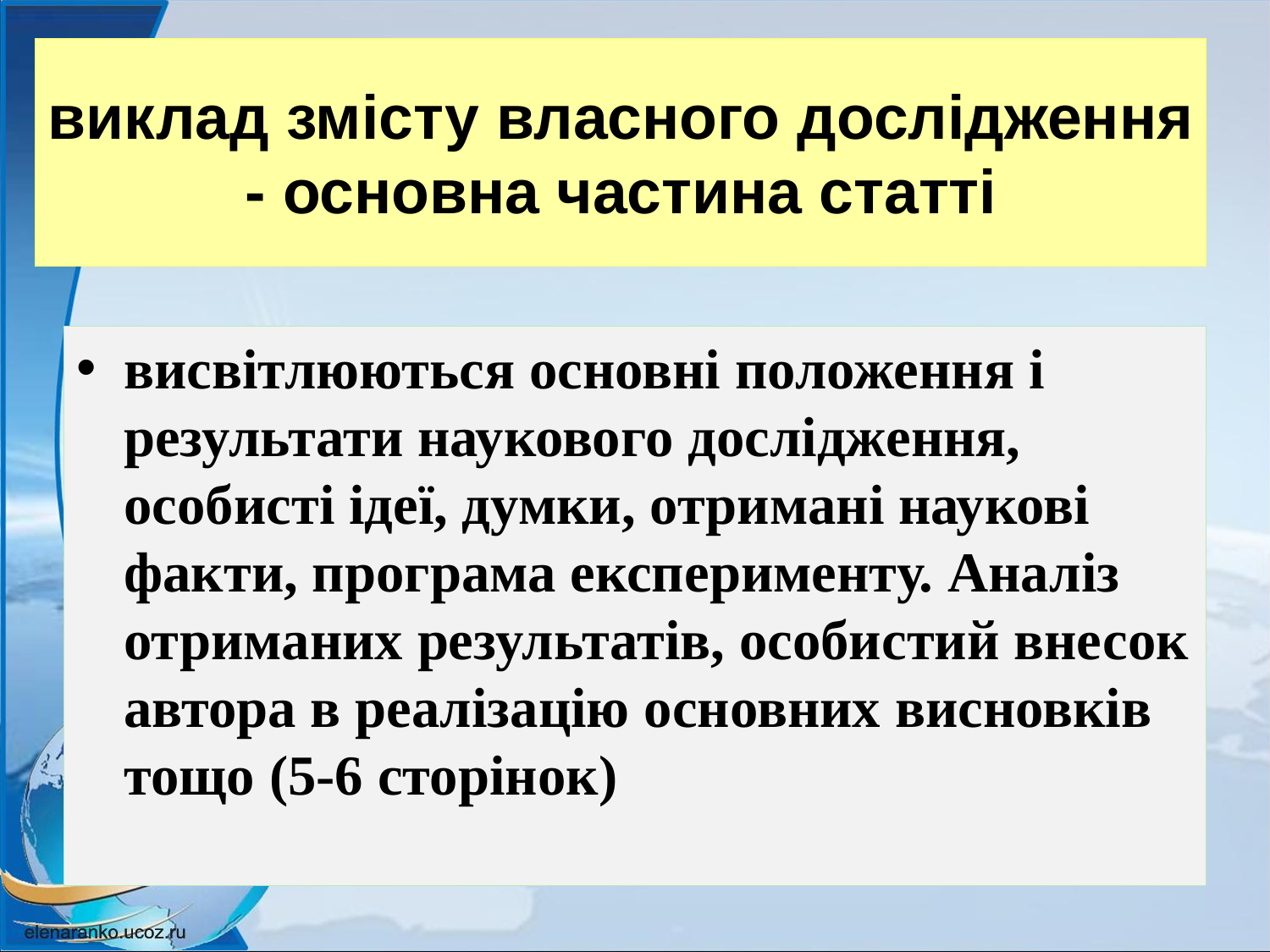

# виклад змісту власного дослідження - основна частина статті
висвітлюються основні положення і результати наукового дослідження, особисті ідеї, думки, отримані наукові факти, програма експерименту. Аналіз отриманих результатів, особистий внесок автора в реалізацію основних висновків тощо (5-6 сторінок)